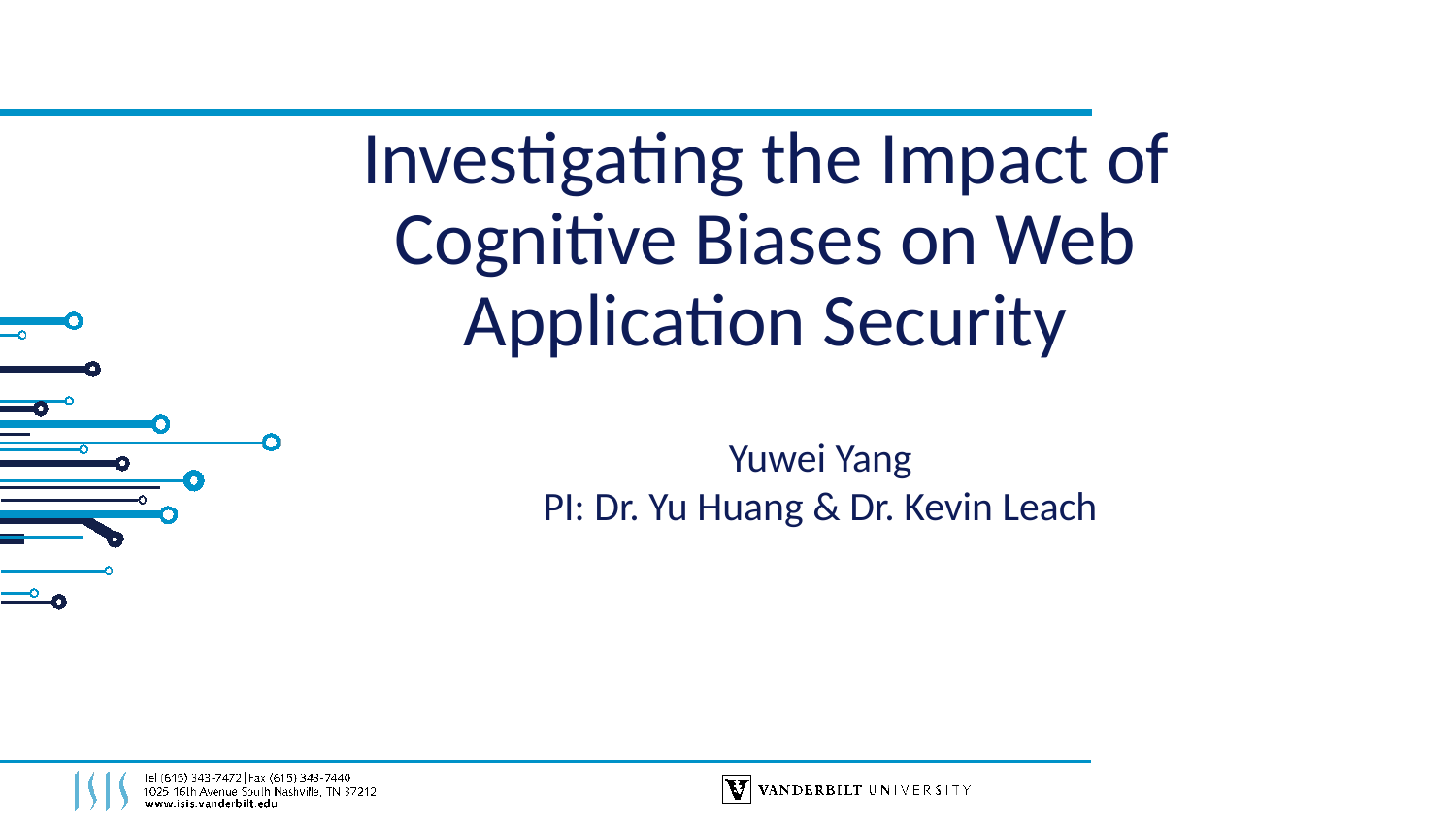

# Investigating the Impact of Cognitive Biases on Web Application Security
Yuwei Yang
PI: Dr. Yu Huang & Dr. Kevin Leach